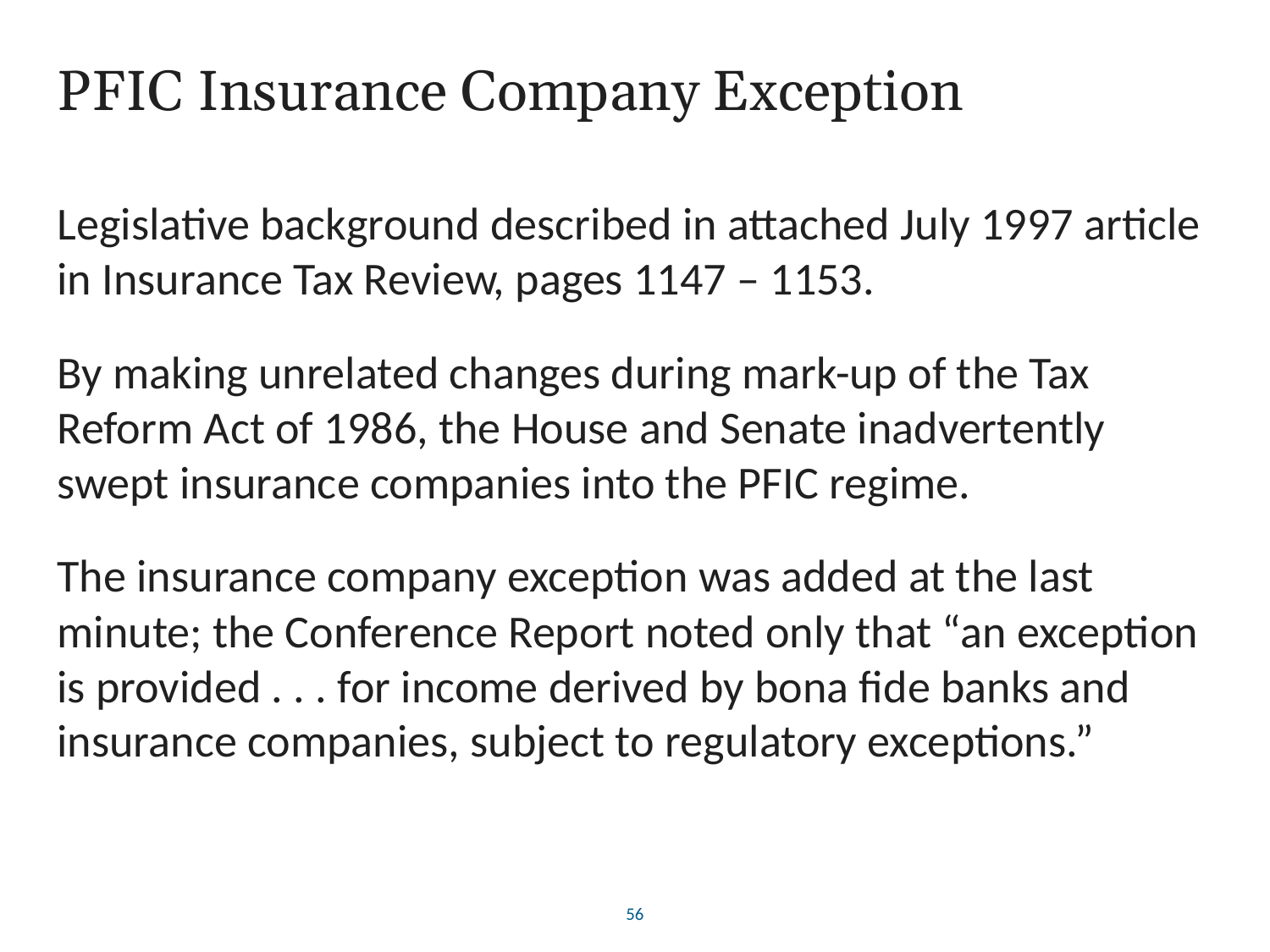

# PFIC Insurance Company Exception
Legislative background described in attached July 1997 article in Insurance Tax Review, pages 1147 – 1153.
By making unrelated changes during mark-up of the Tax Reform Act of 1986, the House and Senate inadvertently swept insurance companies into the PFIC regime.
The insurance company exception was added at the last minute; the Conference Report noted only that “an exception is provided . . . for income derived by bona fide banks and insurance companies, subject to regulatory exceptions.”
56